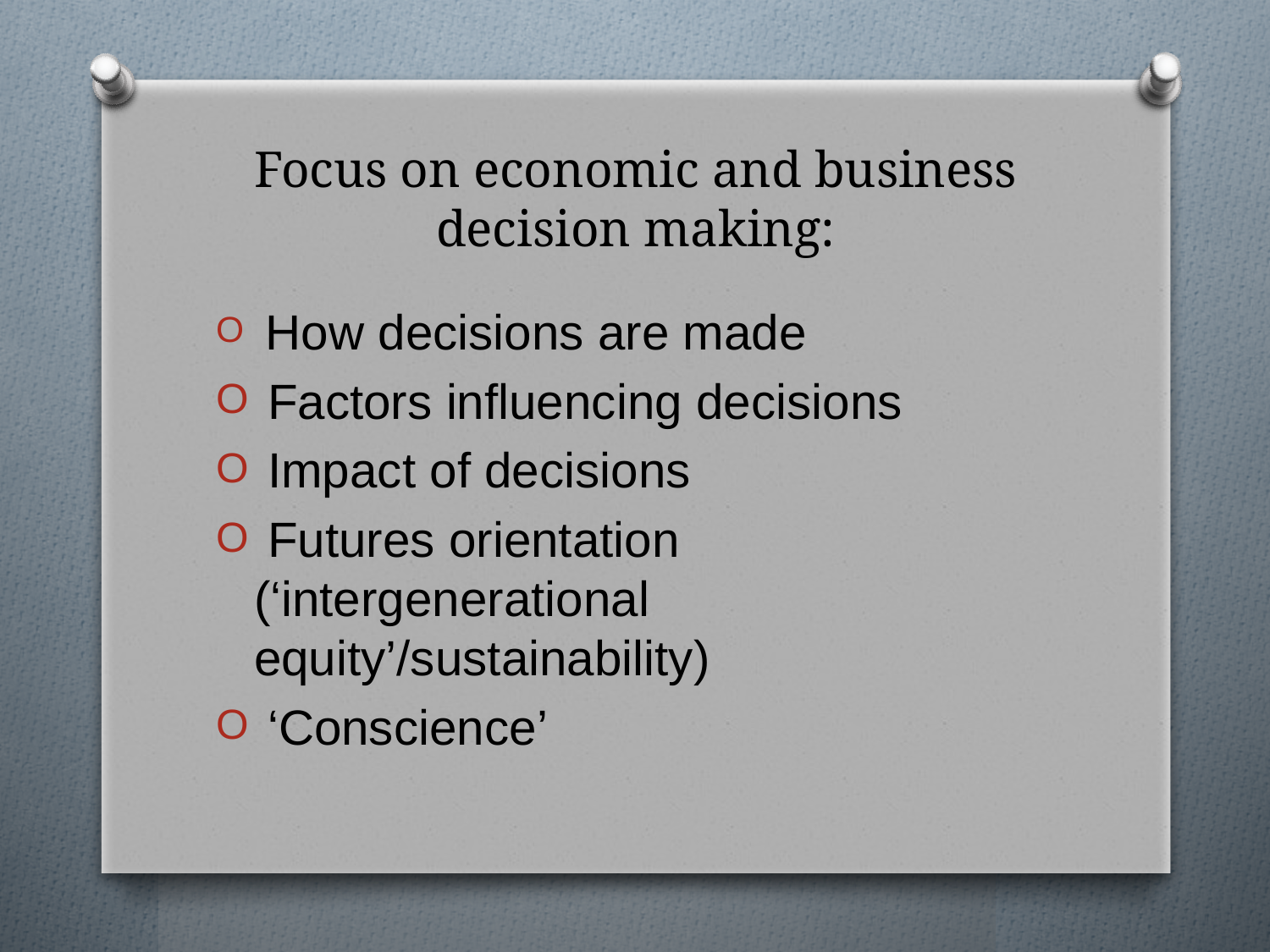

# Focus on economic and business decision making:
 How decisions are made
 Factors influencing decisions
 Impact of decisions
 Futures orientation (‘intergenerational equity’/sustainability)
 ‘Conscience’